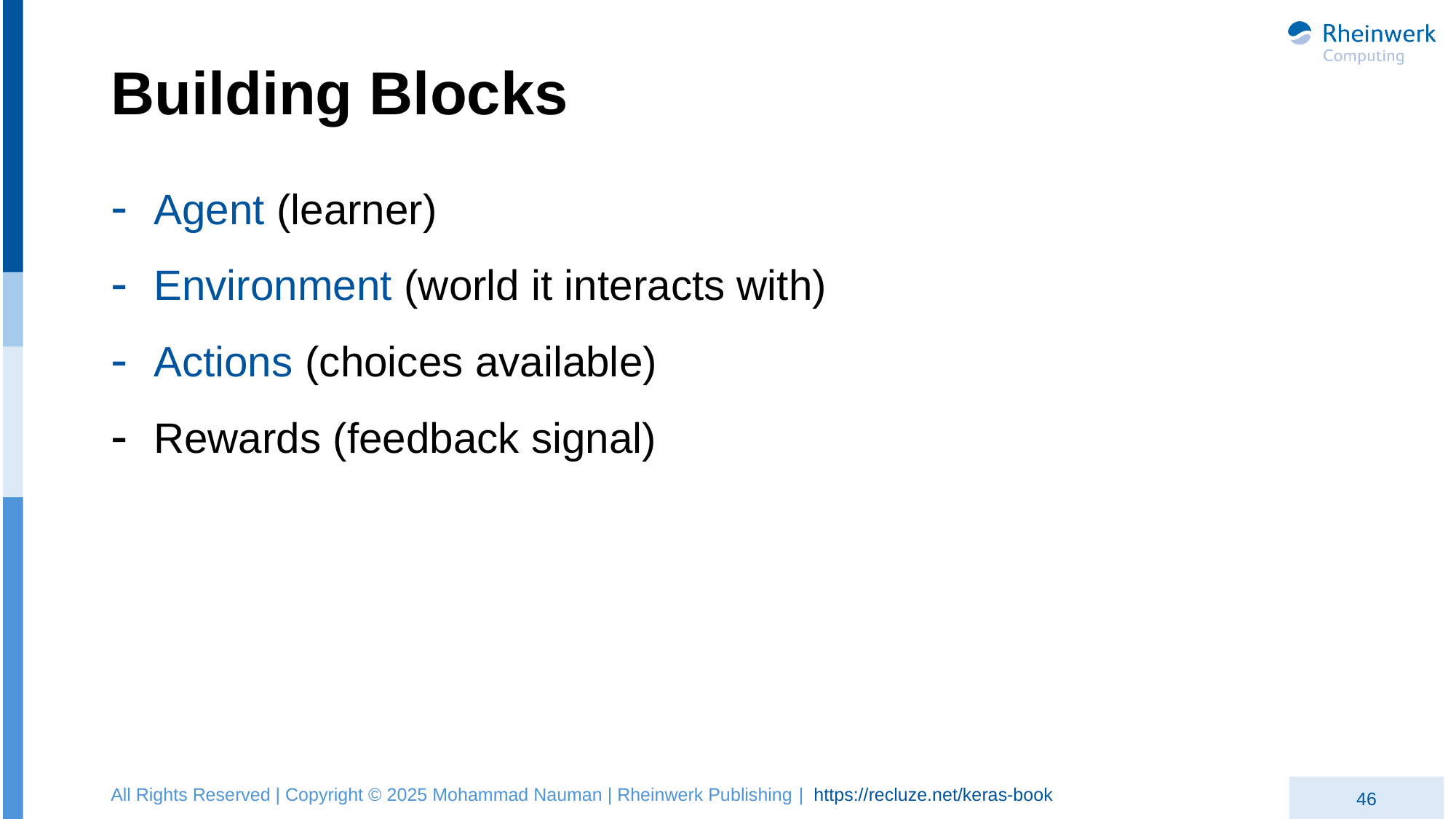

# Building Blocks
Agent (learner)
Environment (world it interacts with)
Actions (choices available)
Rewards (feedback signal)